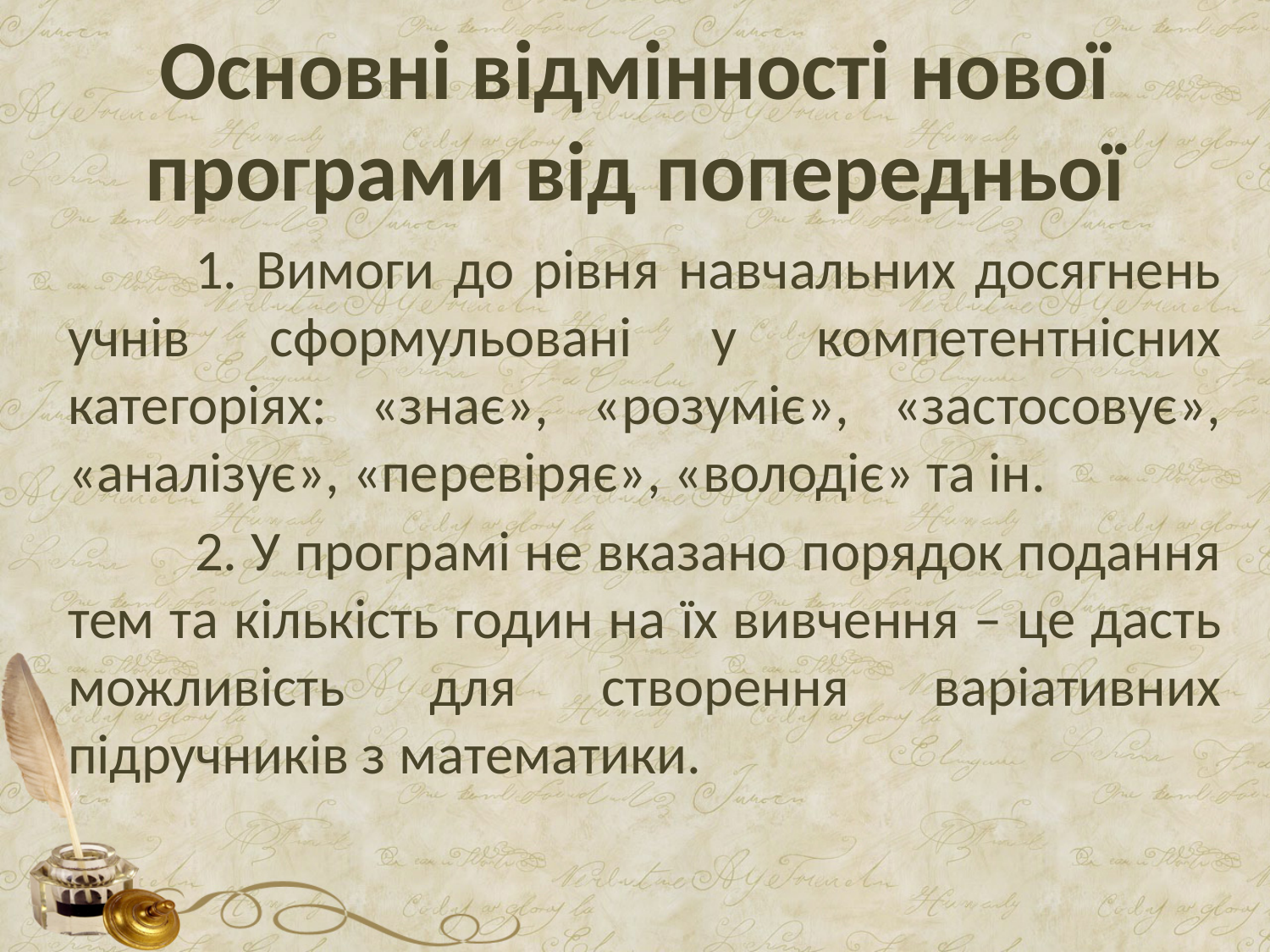

# Основні відмінності нової програми від попередньої
	1. Вимоги до рівня навчальних досягнень учнів сформульовані у компетентнісних категоріях: «знає», «розуміє», «застосовує», «аналізує», «перевіряє», «володіє» та ін.
	2. У програмі не вказано порядок подання тем та кількість годин на їх вивчення – це дасть можливість для створення варіативних підручників з математики.